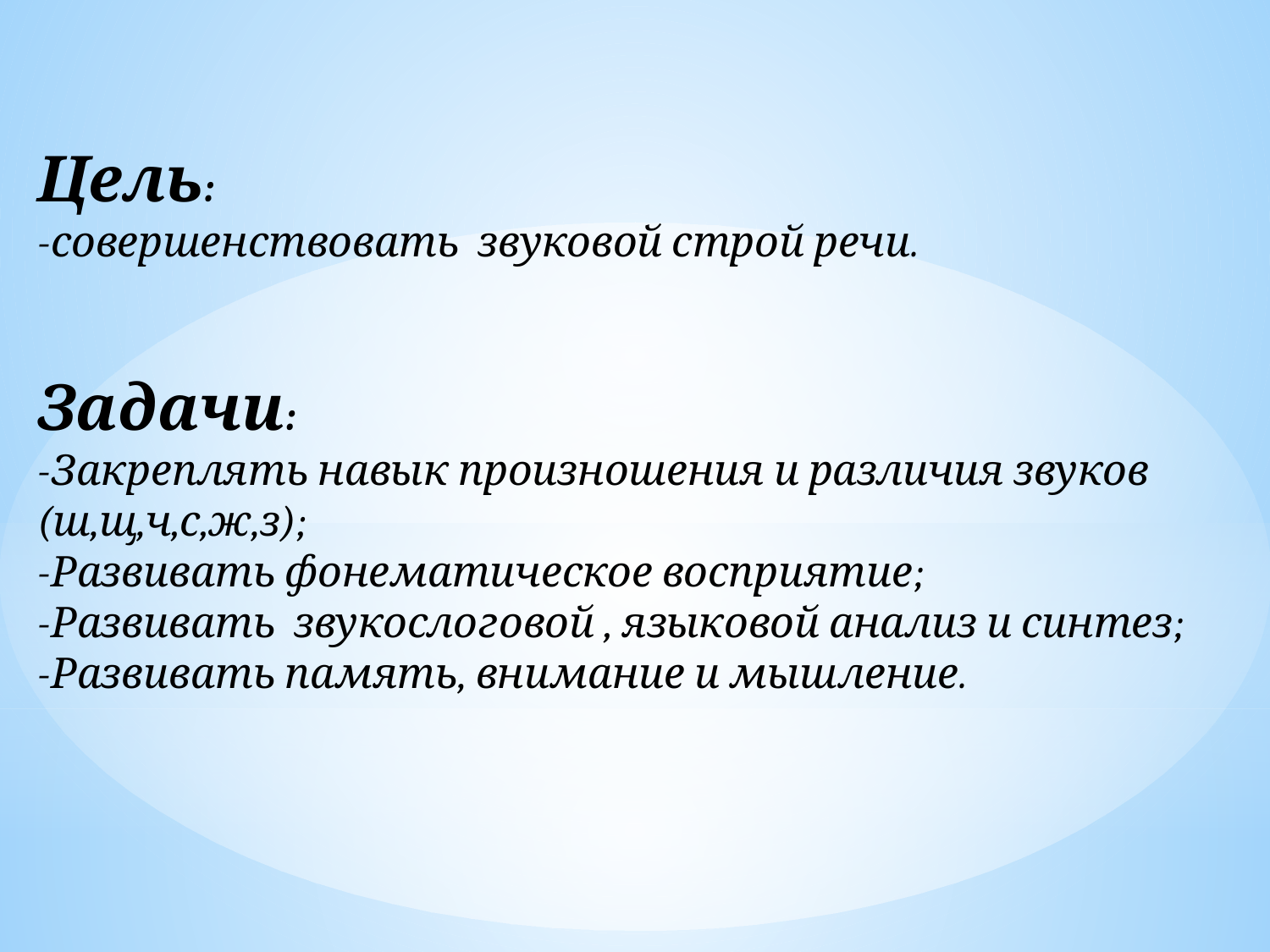

Цель:
-совершенствовать  звуковой строй речи.

Задачи:
-Закреплять навык произношения и различия звуков (ш,щ,ч,с,ж,з);
-Развивать фонематическое восприятие;
-Развивать  звукослоговой , языковой анализ и синтез;
-Развивать память, внимание и мышление.